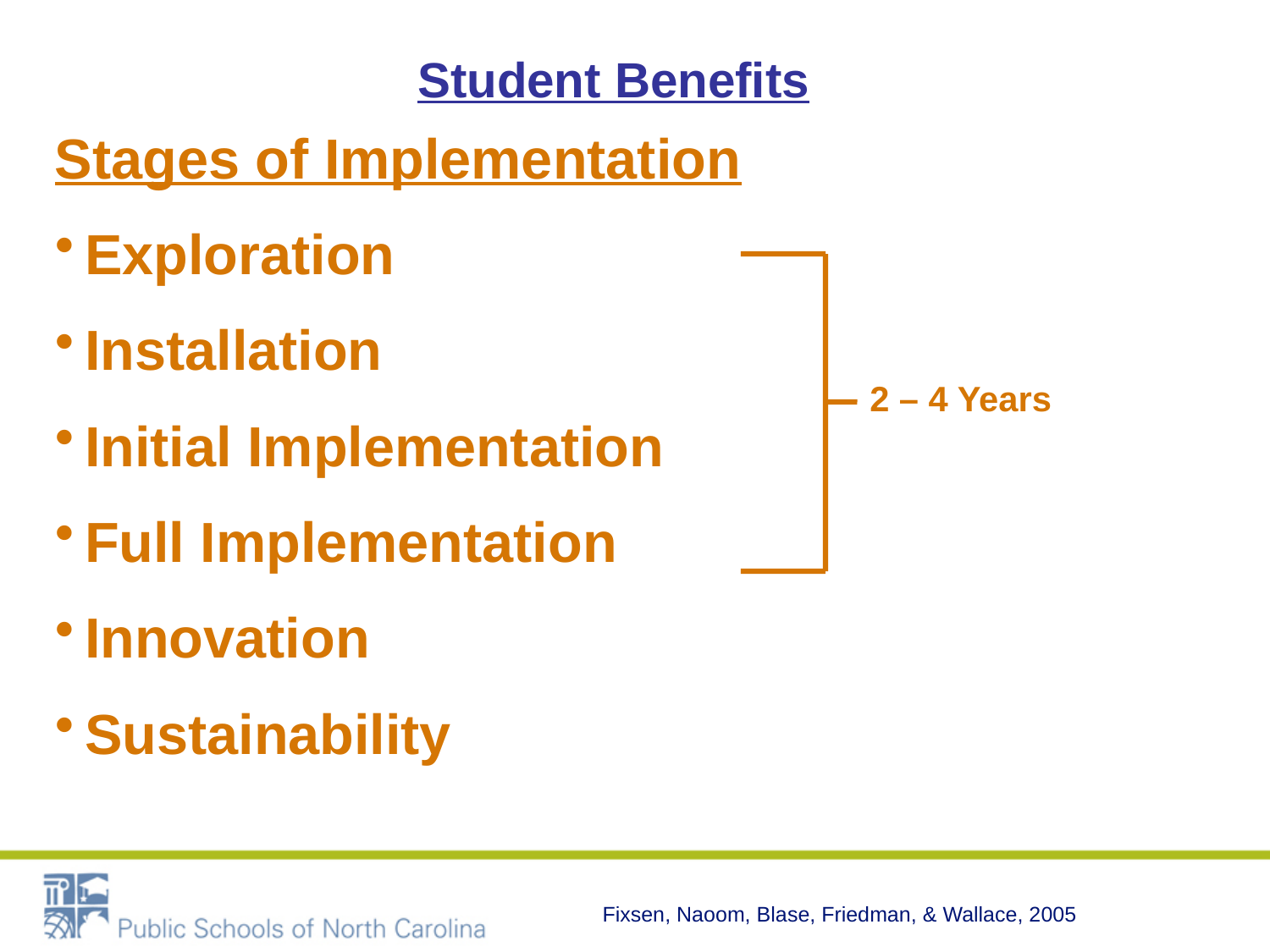

Student Benefits
Stages of Implementation
Exploration
Installation
Initial Implementation
Full Implementation
Innovation
Sustainability

2 – 4 Years
Fixsen, Naoom, Blase, Friedman, & Wallace, 2005